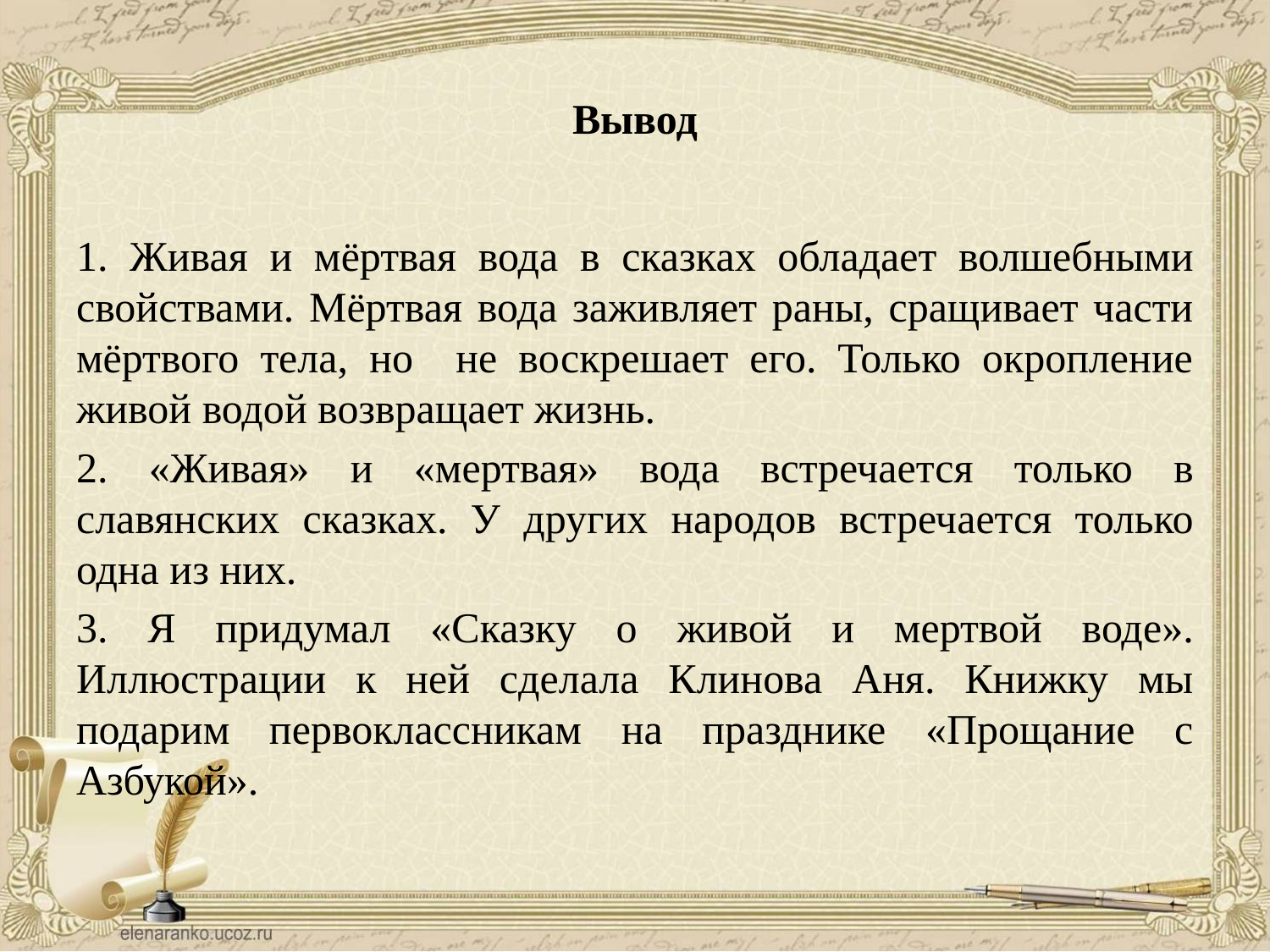

# Вывод
1. Живая и мёртвая вода в сказках обладает волшебными свойствами. Мёртвая вода заживляет раны, сращивает части мёртвого тела, но  не воскрешает его. Только окропление живой водой возвращает жизнь.
2. «Живая» и «мертвая» вода встречается только в славянских сказках. У других народов встречается только одна из них.
3. Я придумал «Сказку о живой и мертвой воде». Иллюстрации к ней сделала Клинова Аня. Книжку мы подарим первоклассникам на празднике «Прощание с Азбукой».